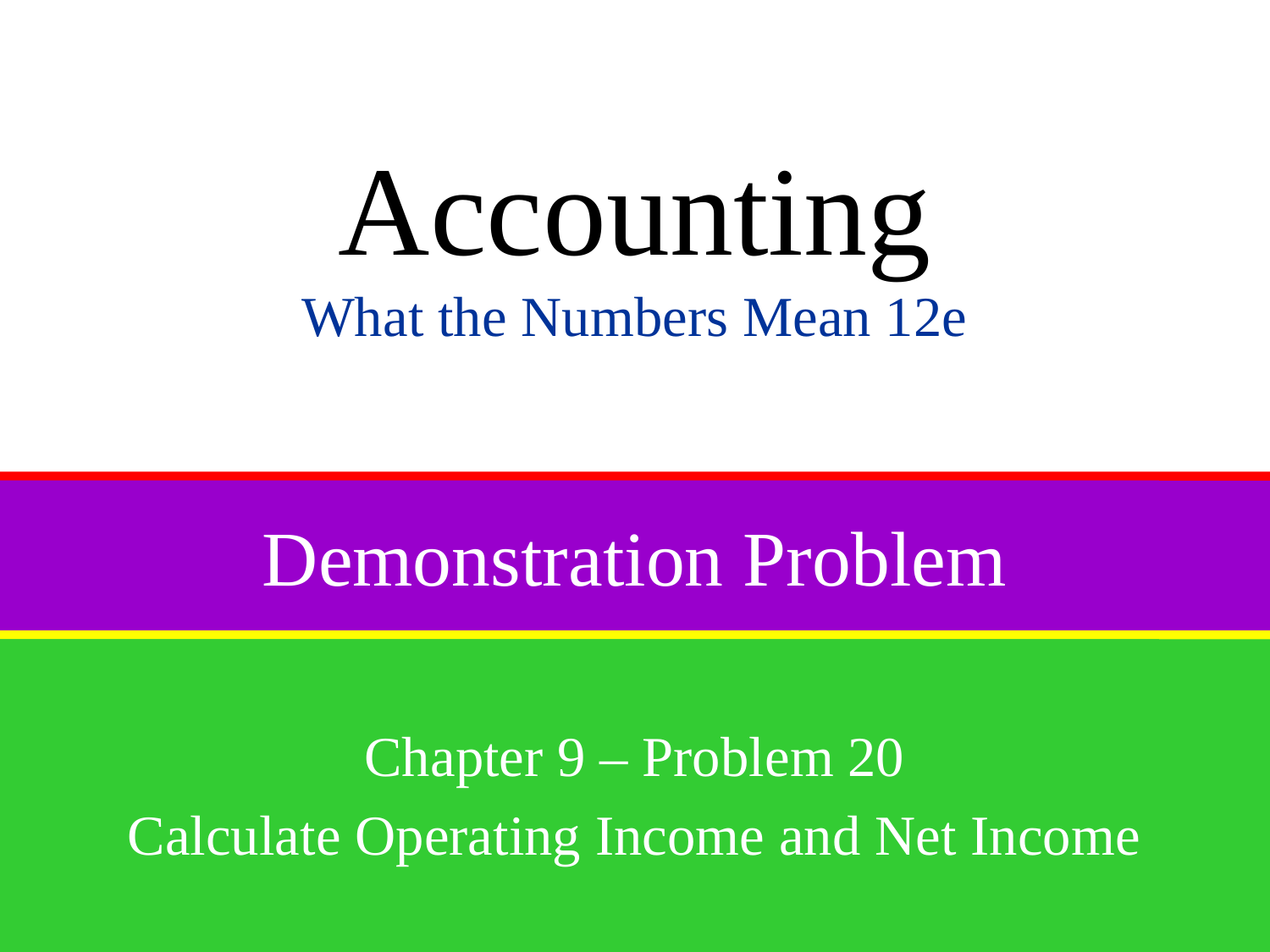

Accounting
What the Numbers Mean 12e
# Demonstration Problem

Chapter 9 – Problem 20
Calculate Operating Income and Net Income